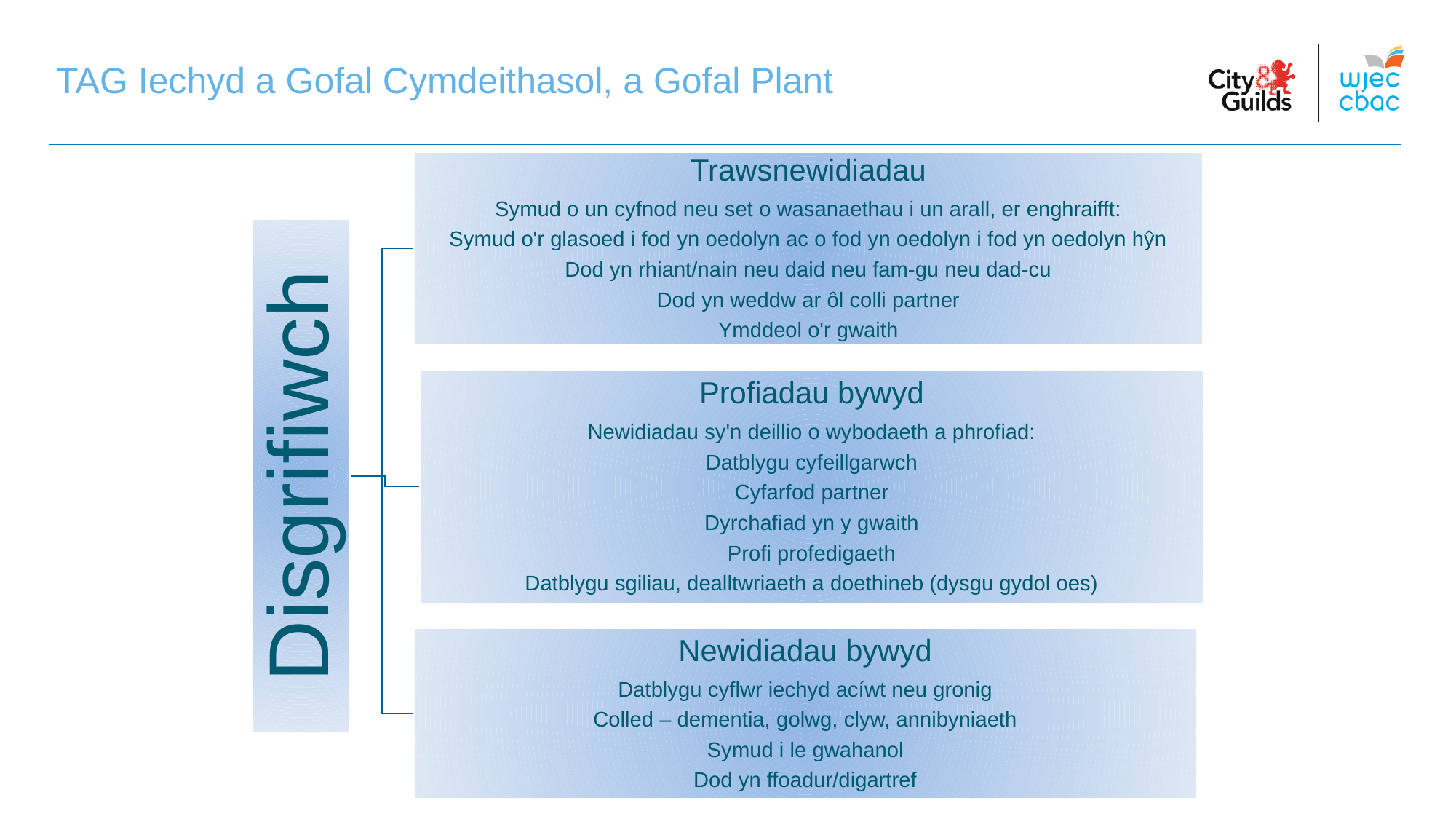

TAG Iechyd a Gofal Cymdeithasol, a Gofal Plant

Disgrifiwch
Trawsnewidiadau
Symud o un cyfnod neu set o wasanaethau i un arall, er enghraifft:
Symud o'r glasoed i fod yn oedolyn ac o fod yn oedolyn i fod yn oedolyn hŷn
Dod yn rhiant/nain neu daid neu fam-gu neu dad-cu
Dod yn weddw ar ôl colli partner
Ymddeol o'r gwaith
Profiadau bywyd
Newidiadau sy'n deillio o wybodaeth a phrofiad:
Datblygu cyfeillgarwch
Cyfarfod partner
Dyrchafiad yn y gwaith
Profi profedigaeth
Datblygu sgiliau, dealltwriaeth a doethineb (dysgu gydol oes)
Newidiadau bywyd
Datblygu cyflwr iechyd acíwt neu gronig
Colled – dementia, golwg, clyw, annibyniaeth
Symud i le gwahanol
Dod yn ffoadur/digartref